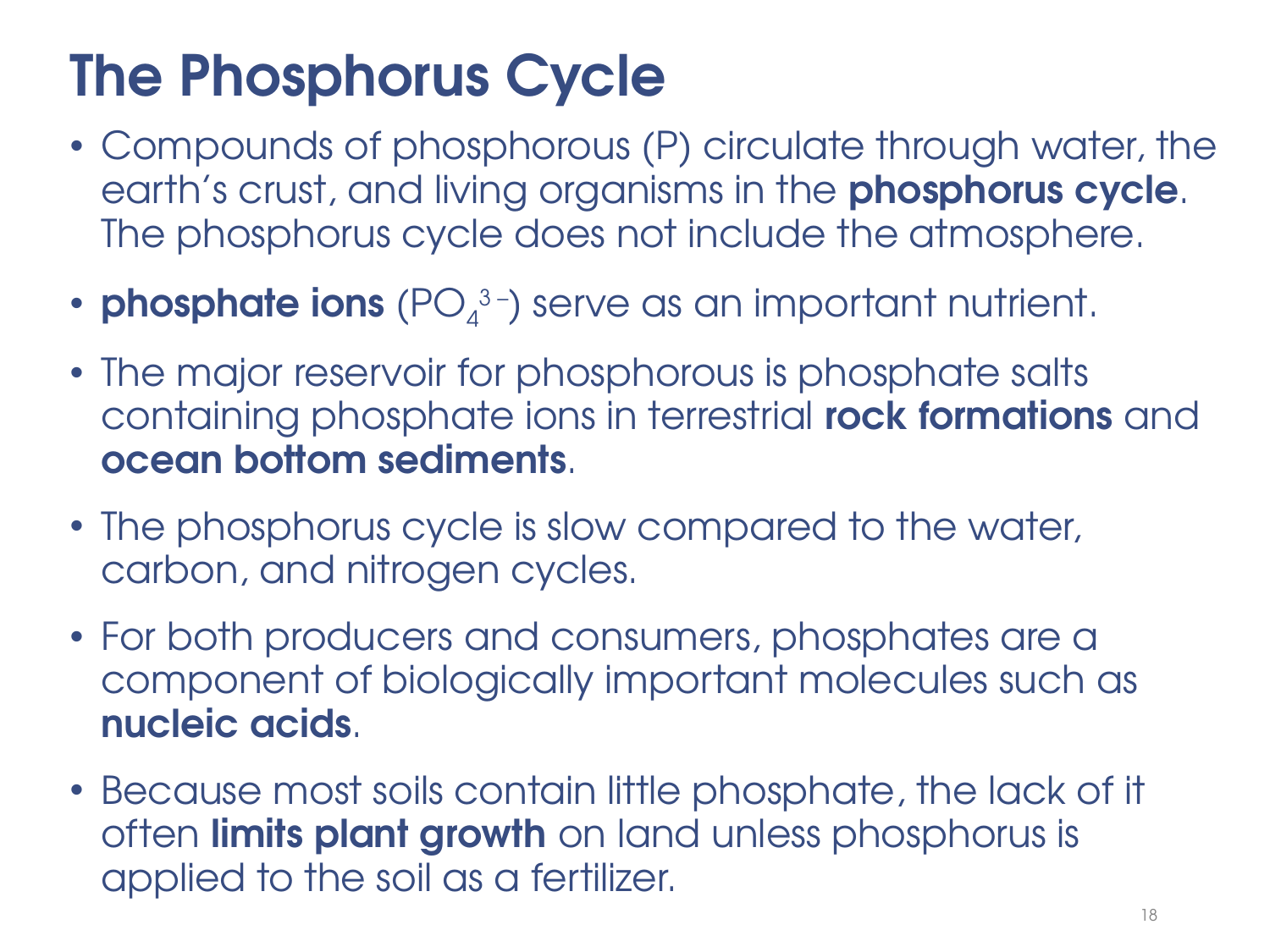

# The Phosphorus Cycle
Compounds of phosphorous (P) circulate through water, the earth’s crust, and living organisms in the phosphorus cycle. The phosphorus cycle does not include the atmosphere.
phosphate ions (PO43 –) serve as an important nutrient.
The major reservoir for phosphorous is phosphate salts containing phosphate ions in terrestrial rock formations and ocean bottom sediments.
The phosphorus cycle is slow compared to the water, carbon, and nitrogen cycles.
For both producers and consumers, phosphates are a component of biologically important molecules such as nucleic acids.
Because most soils contain little phosphate, the lack of it often limits plant growth on land unless phosphorus is applied to the soil as a fertilizer.
18